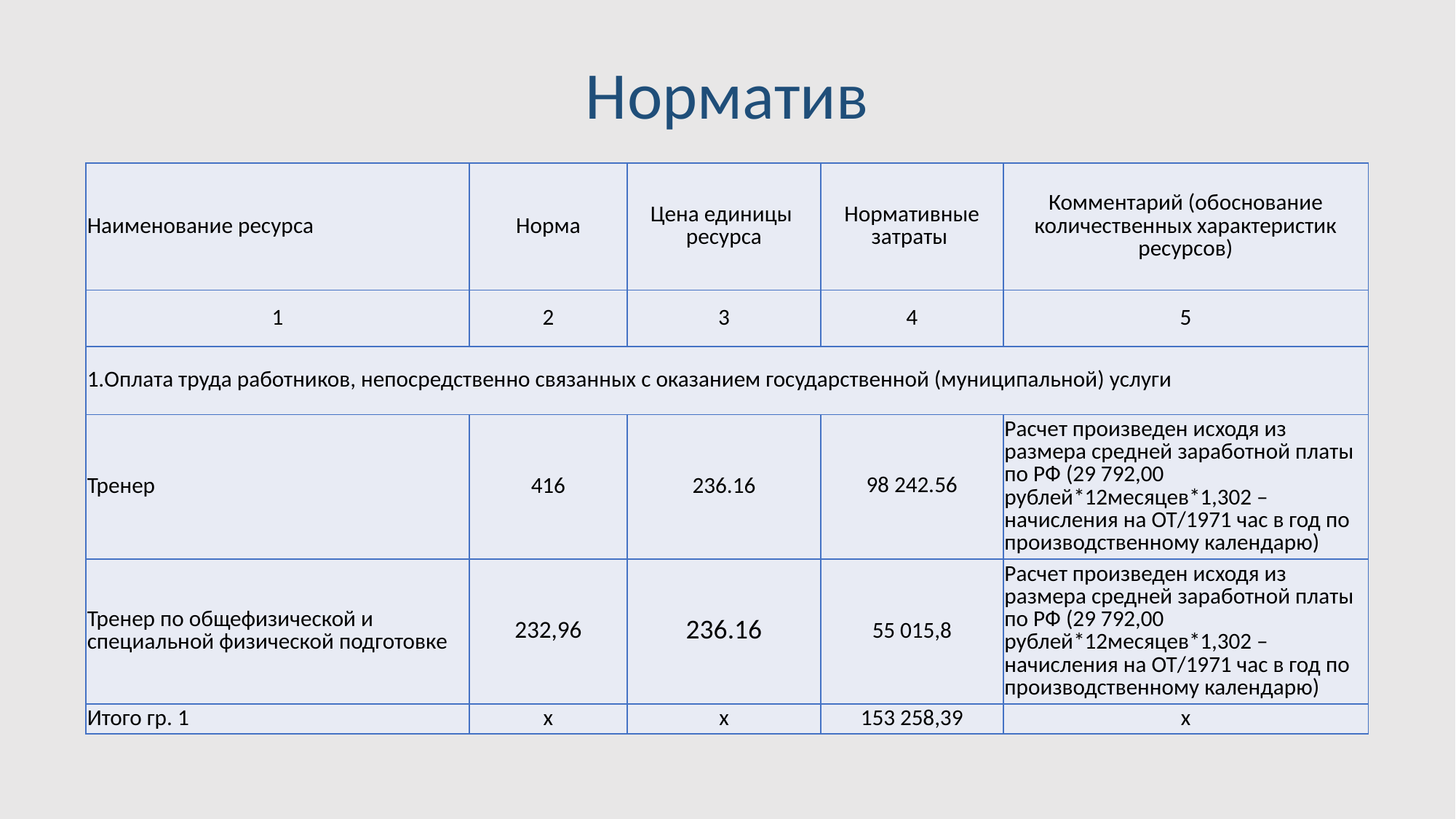

# Норматив
| Наименование ресурса | Норма | Цена единицы ресурса | Нормативные затраты | Комментарий (обоснование количественных характеристик ресурсов) |
| --- | --- | --- | --- | --- |
| 1 | 2 | 3 | 4 | 5 |
| 1.Оплата труда работников, непосредственно связанных с оказанием государственной (муниципальной) услуги |  |  |  |  |
| Тренер | 416 | 236.16 | 98 242.56 | Расчет произведен исходя из размера средней заработной платы по РФ (29 792,00 рублей\*12месяцев\*1,302 –начисления на ОТ/1971 час в год по производственному календарю) |
| Тренер по общефизической и специальной физической подготовке | 232,96 | 236.16 | 55 015,8 | Расчет произведен исходя из размера средней заработной платы по РФ (29 792,00 рублей\*12месяцев\*1,302 –начисления на ОТ/1971 час в год по производственному календарю) |
| Итого гр. 1 | х | х | 153 258,39 | х |